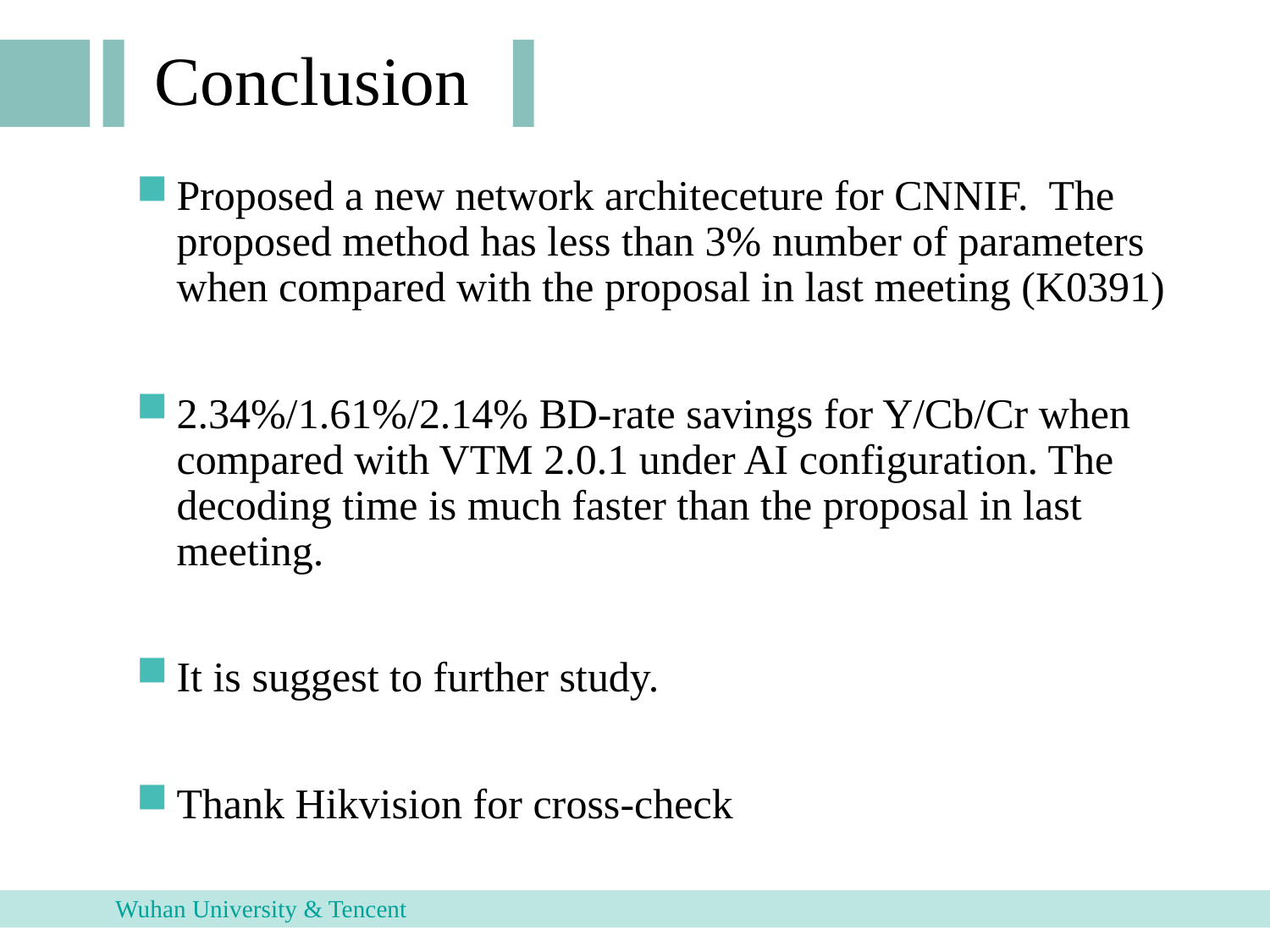

Conclusion
Proposed a new network architeceture for CNNIF.  The proposed method has less than 3% number of parameters when compared with the proposal in last meeting (K0391)

2.34%/1.61%/2.14% BD-rate savings for Y/Cb/Cr when compared with VTM 2.0.1 under AI configuration. The decoding time is much faster than the proposal in last meeting.

It is suggest to further study.

Thank Hikvision for cross-check